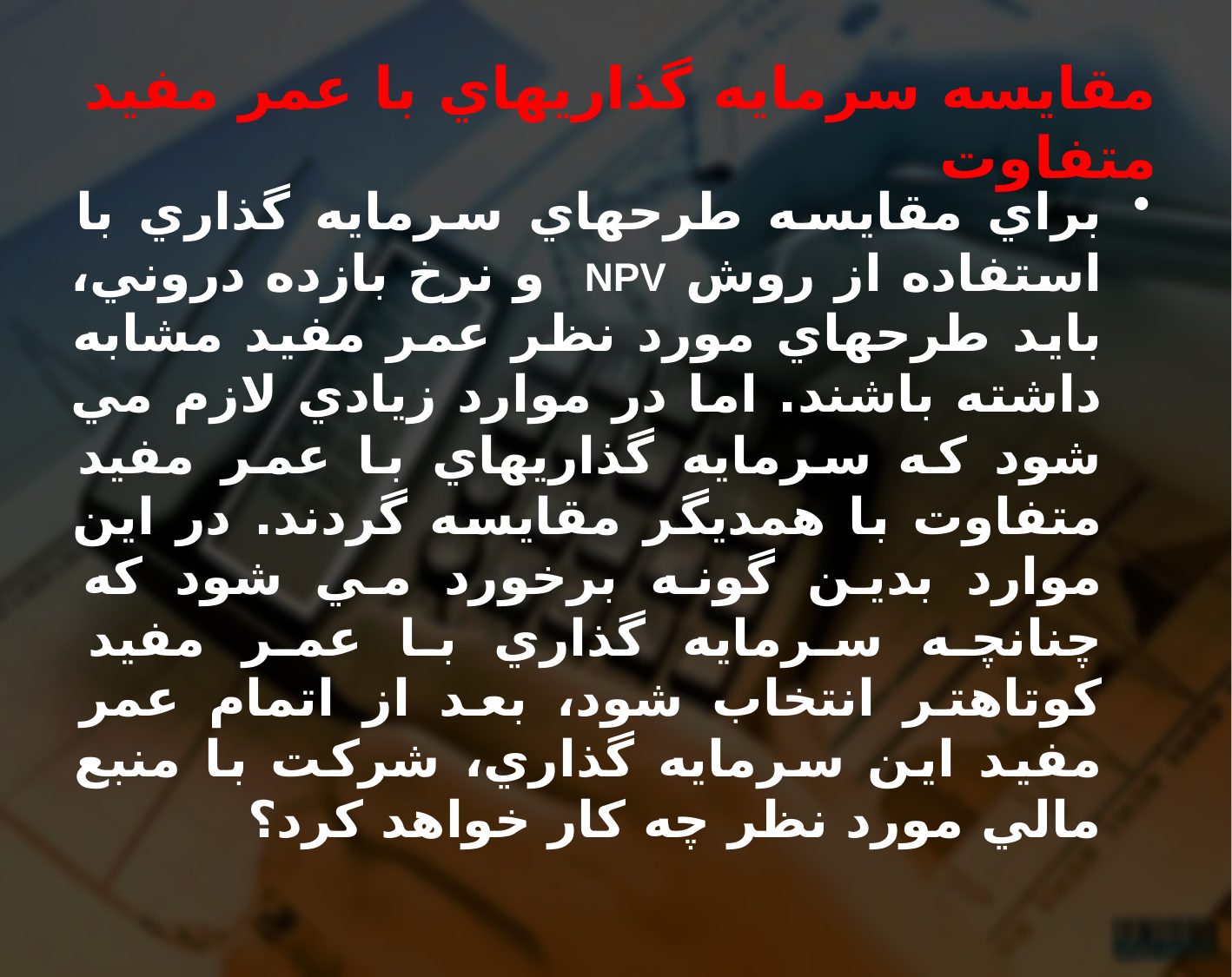

# مقايسه سرمايه گذاريهاي با عمر مفيد متفاوت
براي مقايسه طرحهاي سرمايه گذاري با استفاده از روش NPV  و نرخ بازده دروني، بايد طرحهاي مورد نظر عمر مفيد مشابه داشته باشند. اما در موارد زيادي لازم مي شود كه سرمايه گذاريهاي با عمر مفيد متفاوت با همديگر مقايسه گردند. در اين موارد بدين گونه برخورد مي شود كه چنانچه سرمايه گذاري با عمر مفيد كوتاهتر انتخاب شود، بعد از اتمام عمر مفيد اين سرمايه گذاري، شركت با منبع مالي مورد نظر چه كار خواهد كرد؟